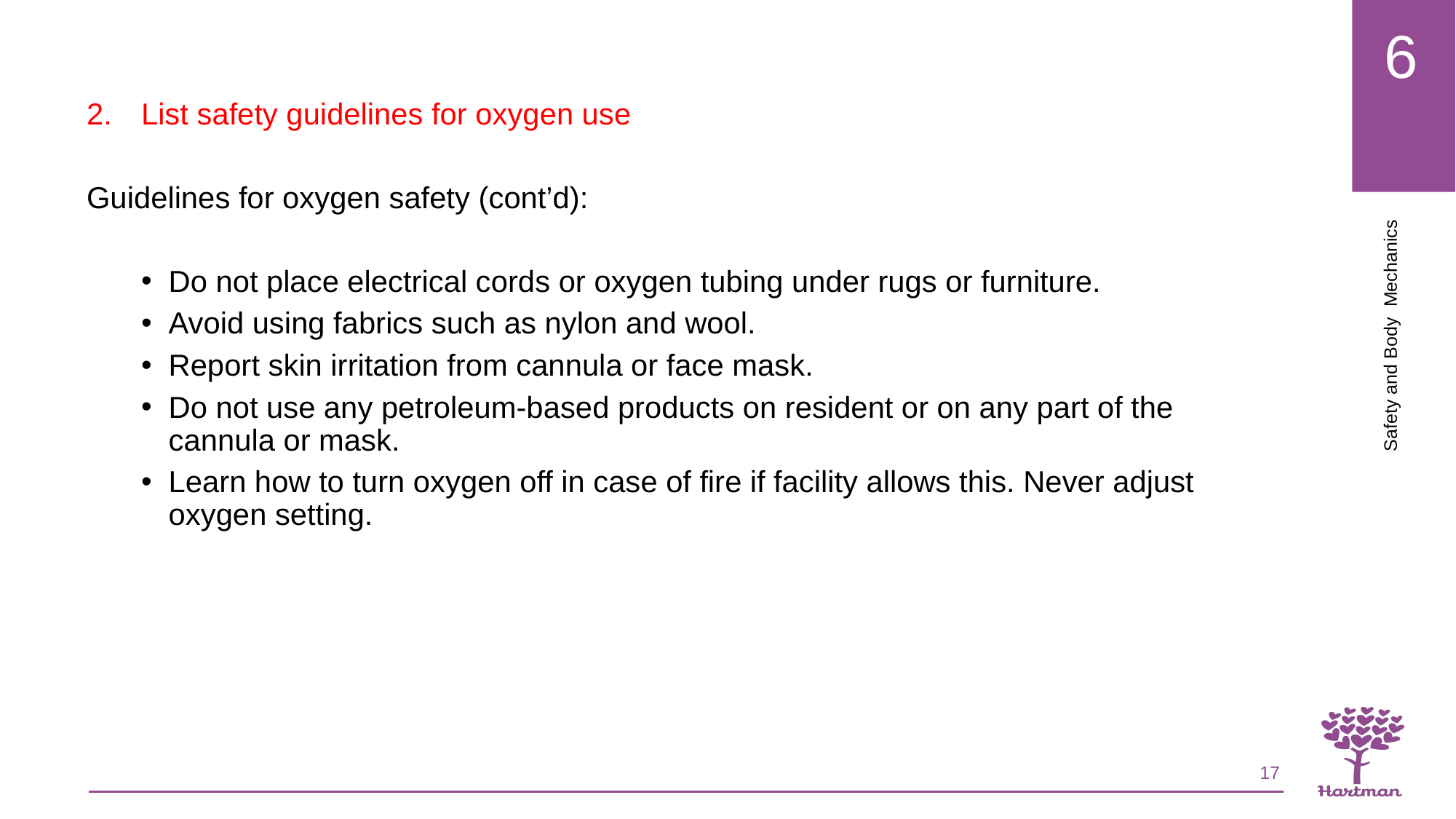

List safety guidelines for oxygen use

Guidelines for oxygen safety (cont’d):

Do not place electrical cords or oxygen tubing under rugs or furniture.
Avoid using fabrics such as nylon and wool.
Report skin irritation from cannula or face mask.
Do not use any petroleum-based products on resident or on any part of the cannula or mask.
Learn how to turn oxygen off in case of fire if facility allows this. Never adjust oxygen setting.

17